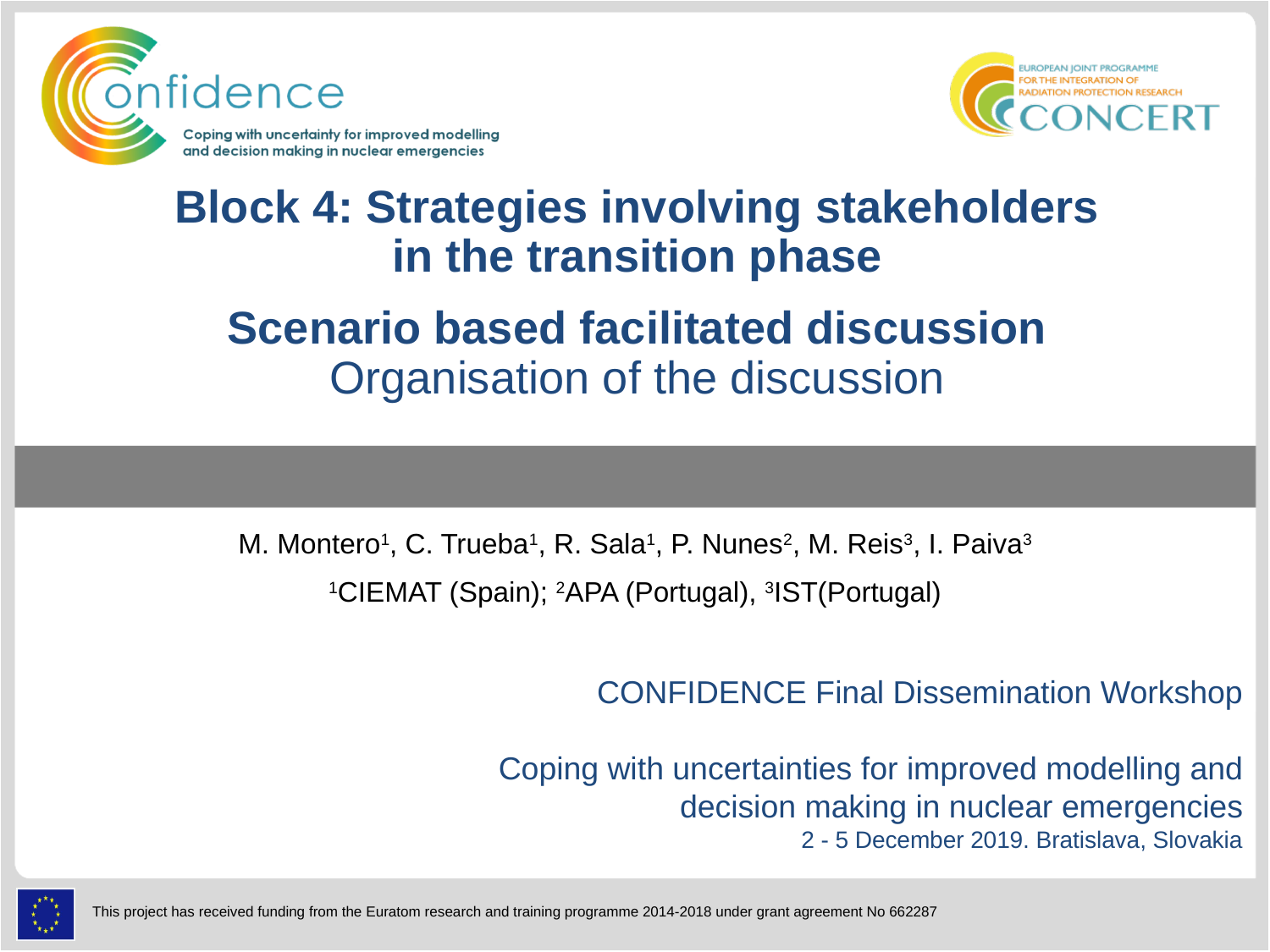

# Block 4: Strategies involving stakeholders in the transition phase Scenario based facilitated discussion Organisation of the discussion
M. Montero1, C. Trueba1, R. Sala1, P. Nunes2, M. Reis3, I. Paiva3
1CIEMAT (Spain); 2APA (Portugal), 3IST(Portugal)